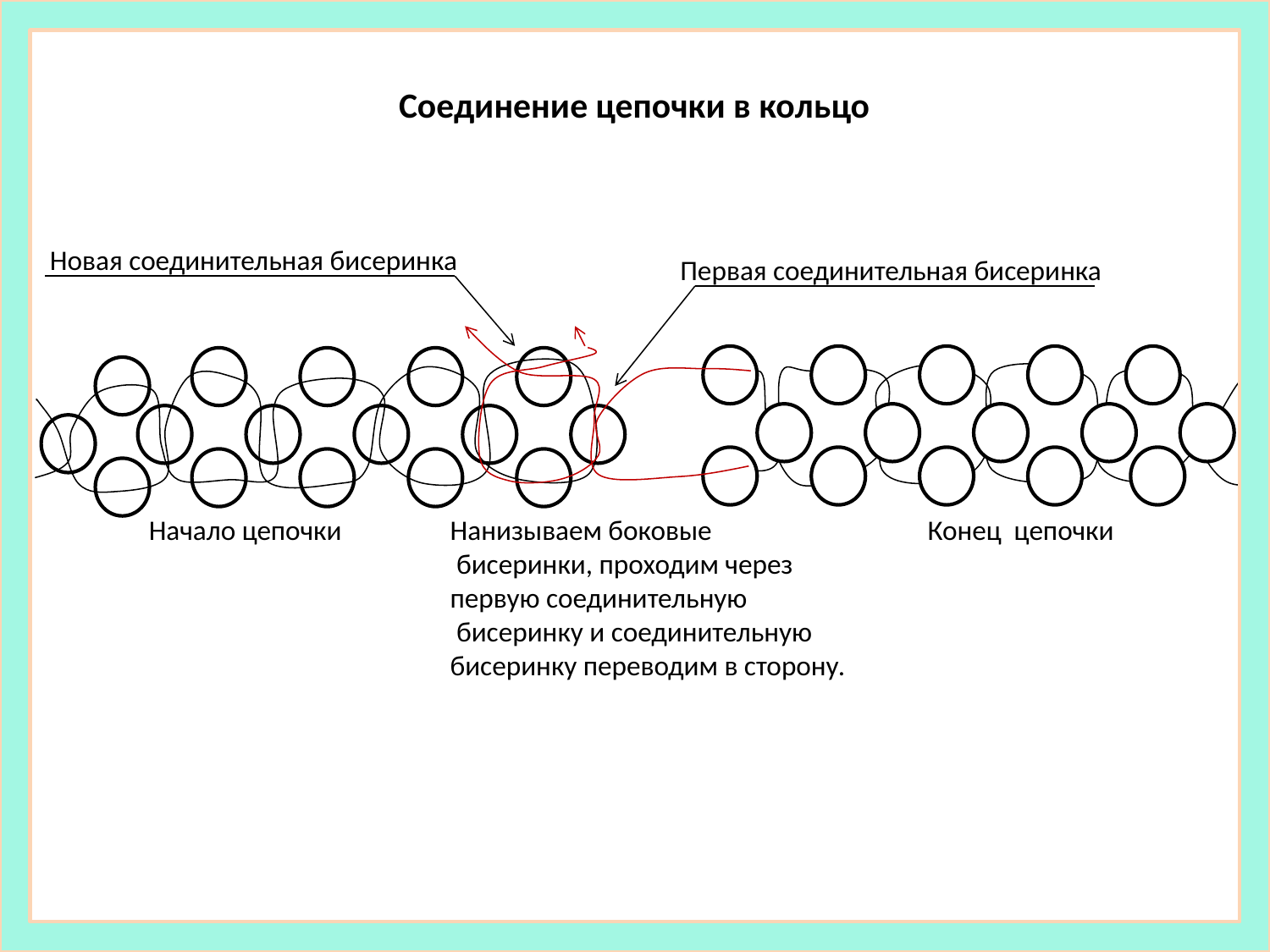

Соединение цепочки в кольцо
Новая соединительная бисеринка
Первая соединительная бисеринка

Начало цепочки
Нанизываем боковые
 бисеринки, проходим через
первую соединительную
 бисеринку и соединительную
бисеринку переводим в сторону.
Конец  цепочки